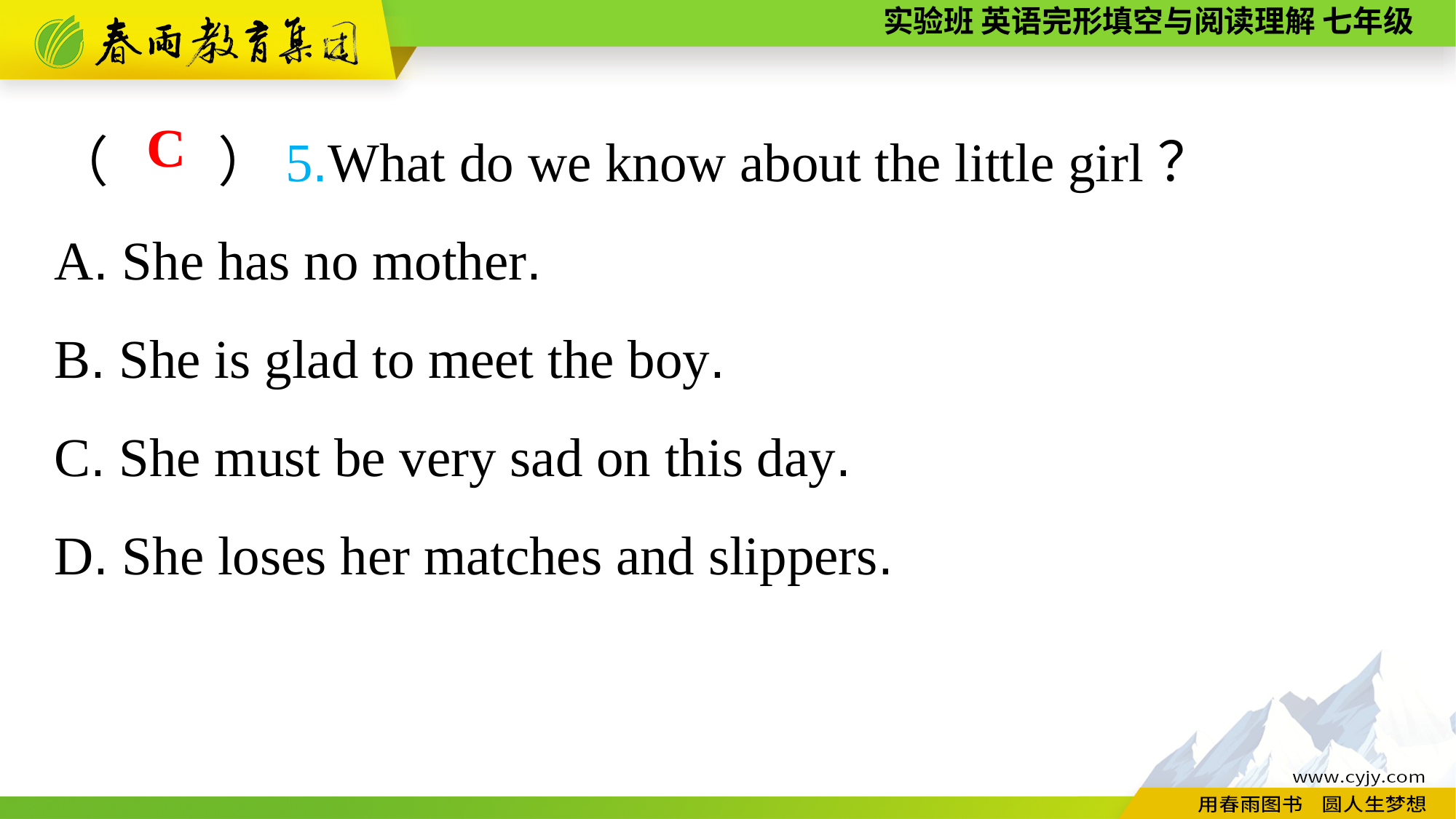

（　　）5.What do we know about the little girl？
A. She has no mother.
B. She is glad to meet the boy.
C. She must be very sad on this day.
D. She loses her matches and slippers.
C